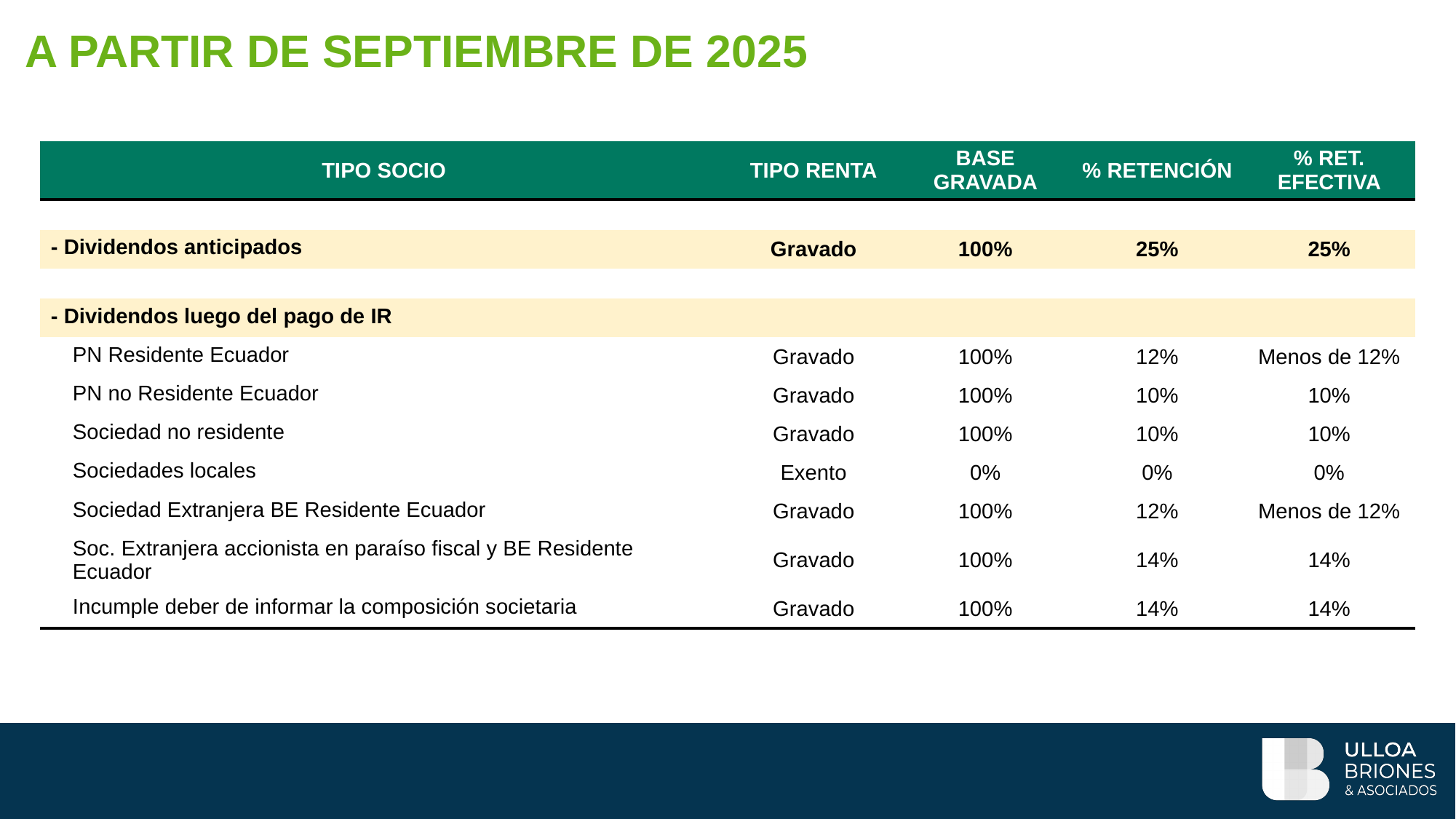

# A PARTIR DE SEPTIEMBRE DE 2025
| TIPO SOCIO | TIPO RENTA | BASE GRAVADA | % RETENCIÓN | % RET. EFECTIVA |
| --- | --- | --- | --- | --- |
|  |  |  |  |  |
| - Dividendos anticipados | Gravado | 100% | 25% | 25% |
|  |  |  |  |  |
| - Dividendos luego del pago de IR |  |  |  |  |
| PN Residente Ecuador | Gravado | 100% | 12% | Menos de 12% |
| PN no Residente Ecuador | Gravado | 100% | 10% | 10% |
| Sociedad no residente | Gravado | 100% | 10% | 10% |
| Sociedades locales | Exento | 0% | 0% | 0% |
| Sociedad Extranjera BE Residente Ecuador | Gravado | 100% | 12% | Menos de 12% |
| Soc. Extranjera accionista en paraíso fiscal y BE Residente Ecuador | Gravado | 100% | 14% | 14% |
| Incumple deber de informar la composición societaria | Gravado | 100% | 14% | 14% |